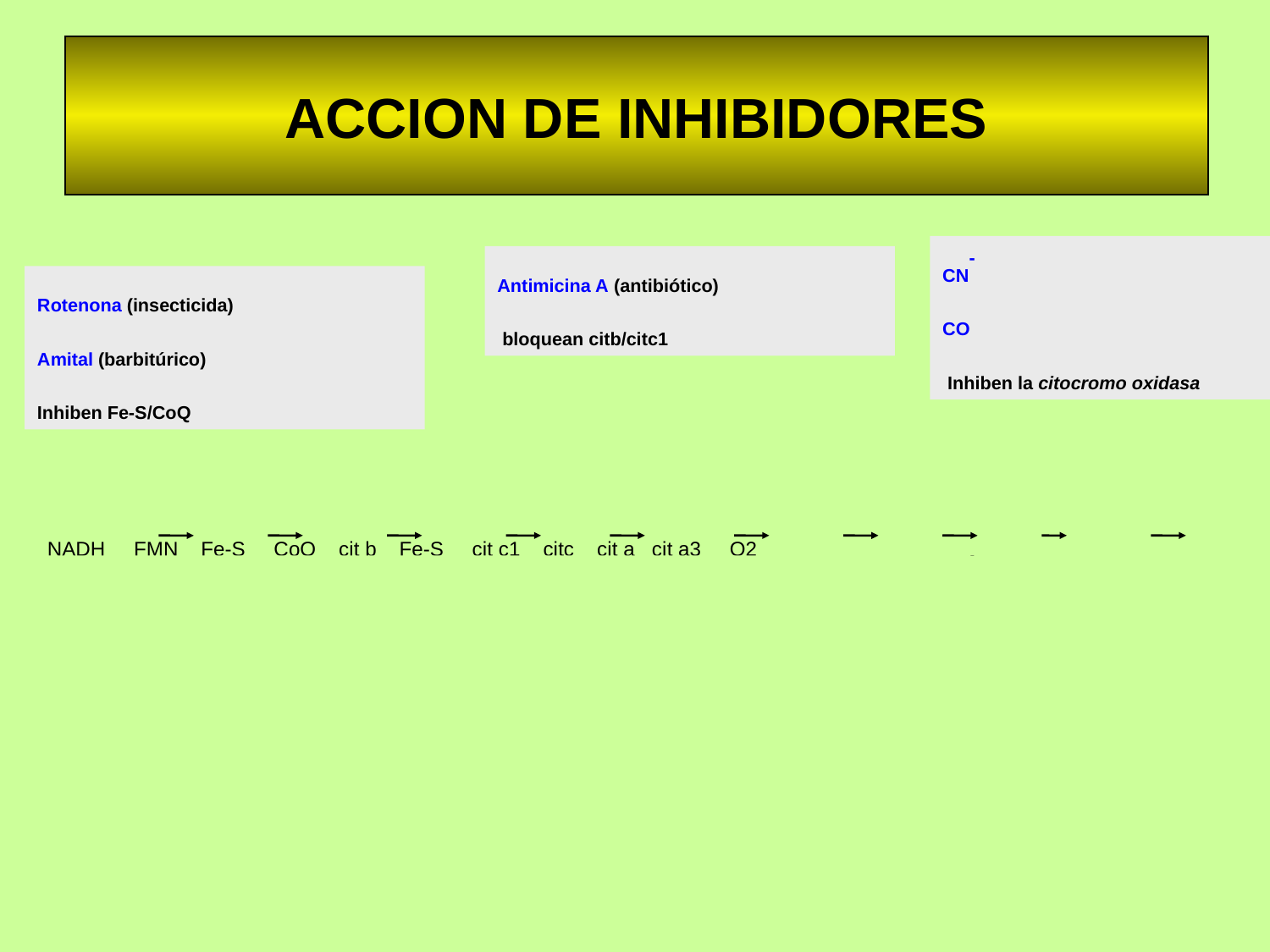

# ACCION DE INHIBIDORES
CN-
CO
 Inhiben la citocromo oxidasa
Antimicina A (antibiótico)
 bloquean citb/citc1
Rotenona (insecticida)
Amital (barbitúrico)
Inhiben Fe-S/CoQ
NADH     FMN    Fe-S     CoQ    cit b    Fe-S     cit c1    citc    cit a   cit a3     O2

(-0.32)

(+0.82)
Tetrametil p-fenilendiamina
Aceptores  artificales de electrones
Azul de               metileno
2,6 diclorofenol indofenol
Ferricanuro